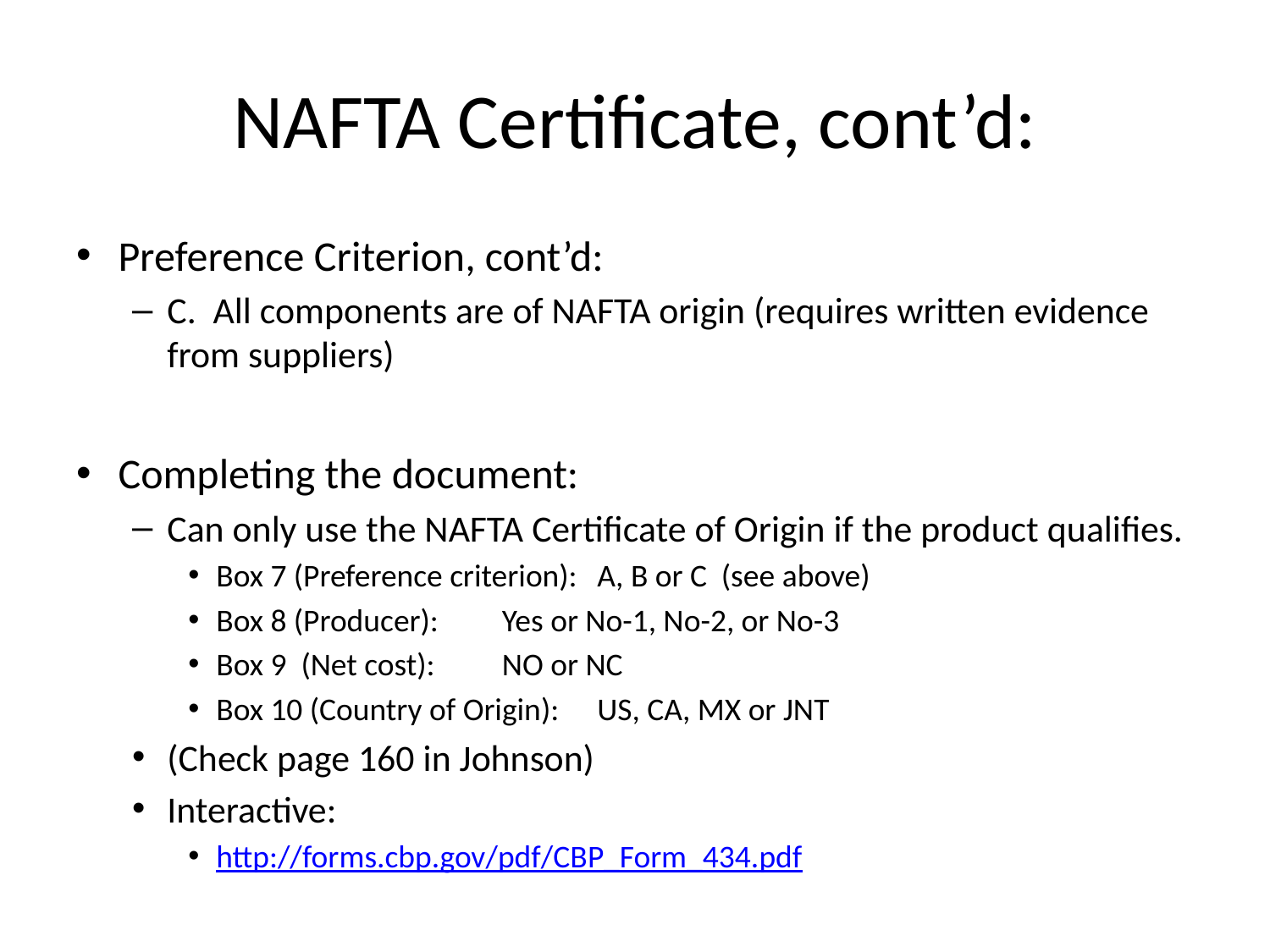

# NAFTA Certificate, cont’d:
Preference Criterion, cont’d:
C.  All components are of NAFTA origin (requires written evidence from suppliers)

Completing the document:
Can only use the NAFTA Certificate of Origin if the product qualifies.
Box 7 (Preference criterion):  	A, B or C  (see above)
Box 8 (Producer): 		Yes or No-1, No-2, or No-3
Box 9  (Net cost):		NO or NC
Box 10 (Country of Origin):	US, CA, MX or JNT
(Check page 160 in Johnson)
Interactive:
http://forms.cbp.gov/pdf/CBP_Form_434.pdf